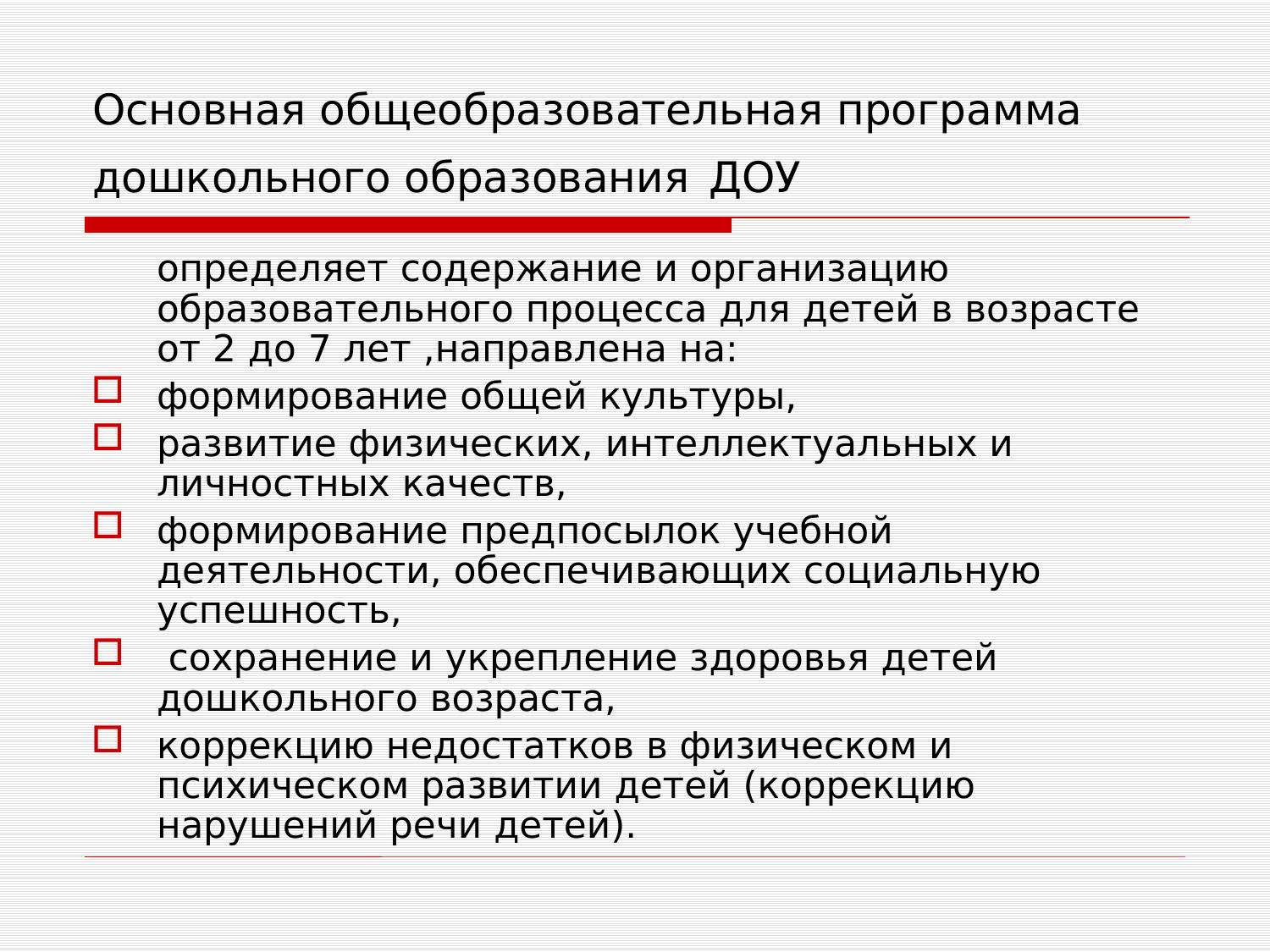

# Основная общеобразовательная программа дошкольного образования ДОУ
	определяет содержание и организацию образовательного процесса для детей в возрасте от 2 до 7 лет ,направлена на:
формирование общей культуры,
развитие физических, интеллектуальных и личностных качеств,
формирование предпосылок учебной деятельности, обеспечивающих социальную успешность,
 сохранение и укрепление здоровья детей дошкольного возраста,
коррекцию недостатков в физическом и психическом развитии детей (коррекцию нарушений речи детей).